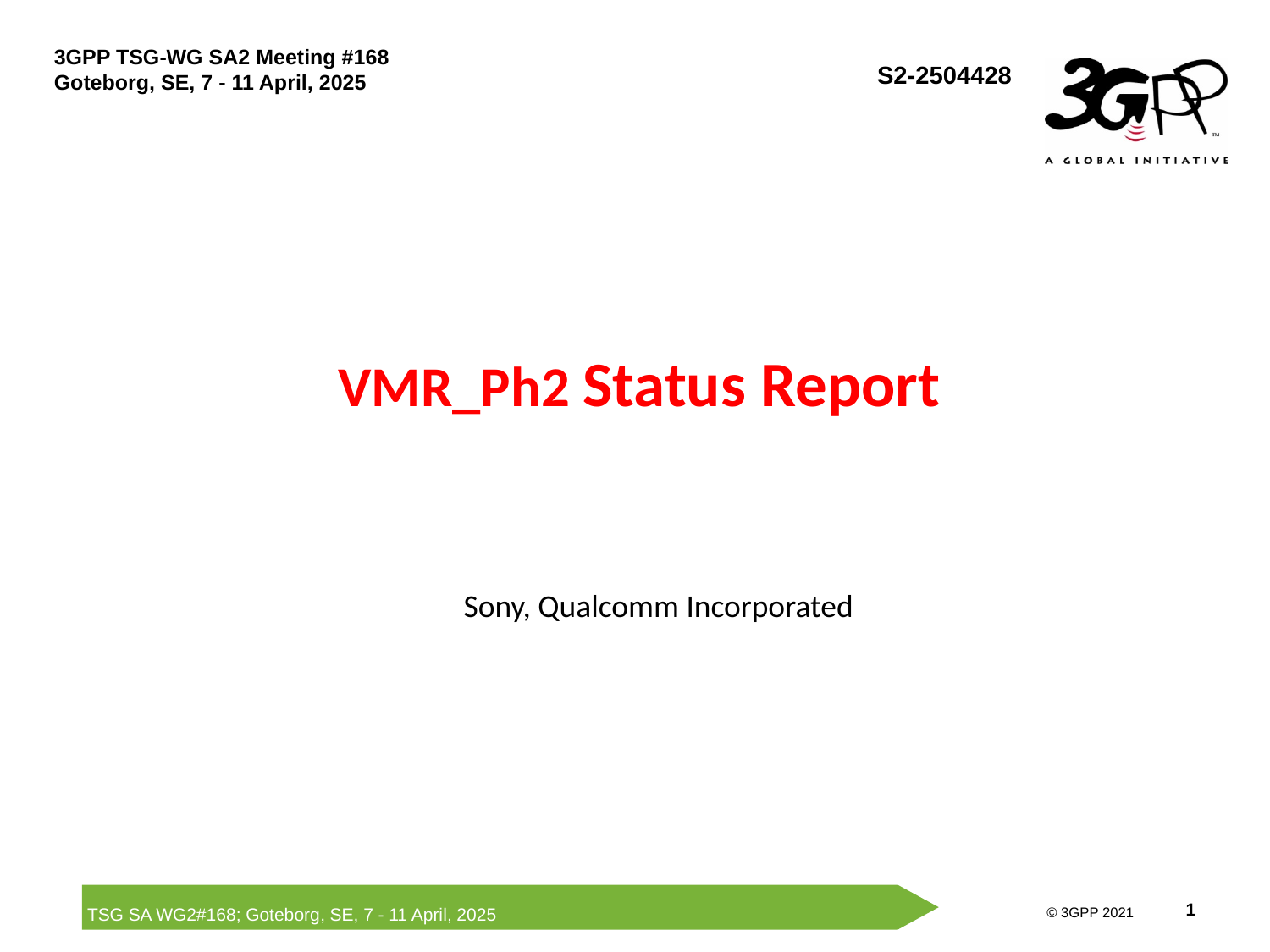

S2-2504428
# VMR_Ph2 Status Report
Sony, Qualcomm Incorporated